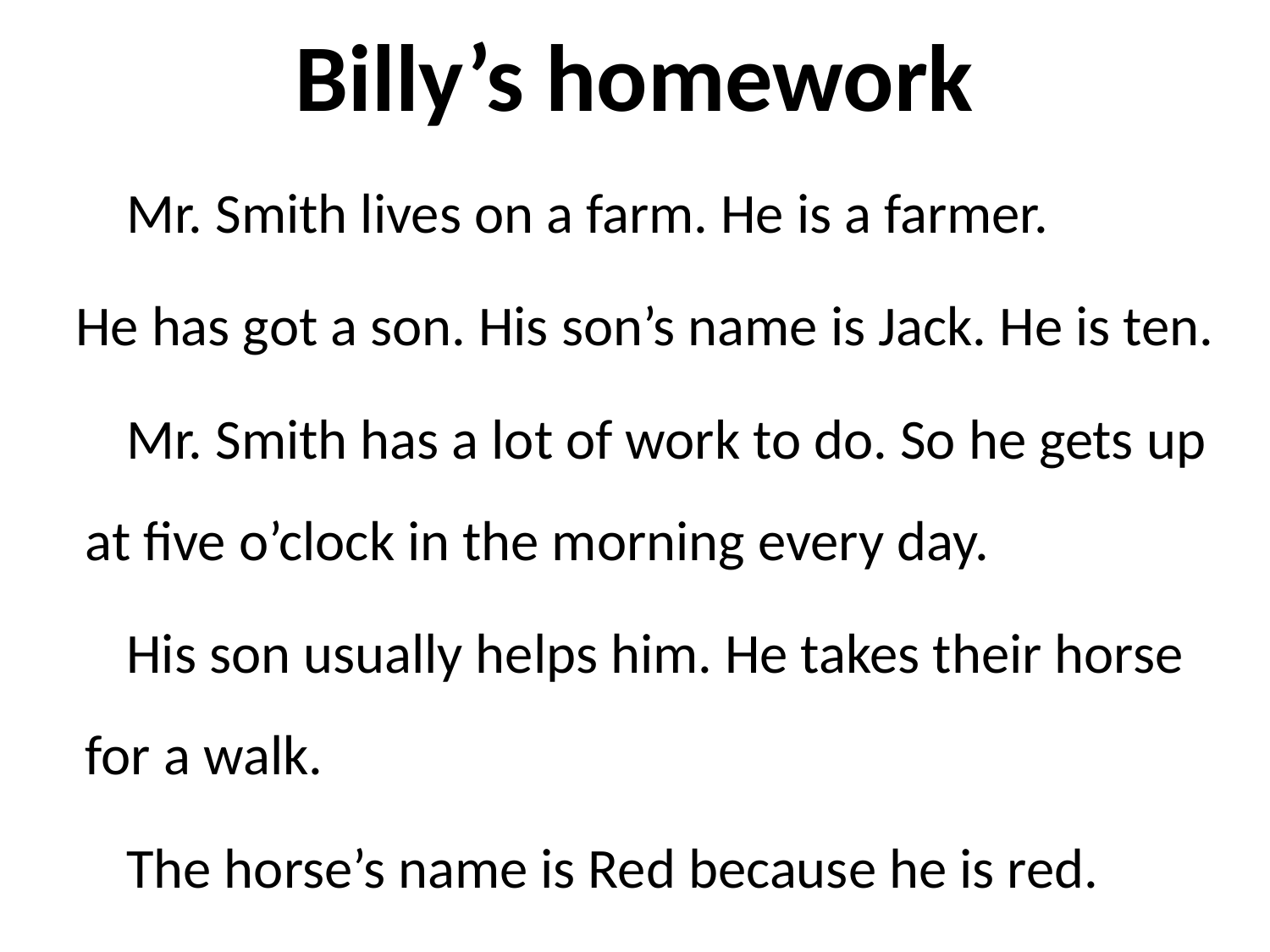

# Billy’s homework
       Mr. Smith lives on a farm. He is a farmer.
   He has got a son. His son’s name is Jack. He is ten.
       Mr. Smith has a lot of work to do. So he gets up at five o’clock in the morning every day.
       His son usually helps him. He takes their horse for a walk.
       The horse’s name is Red because he is red.